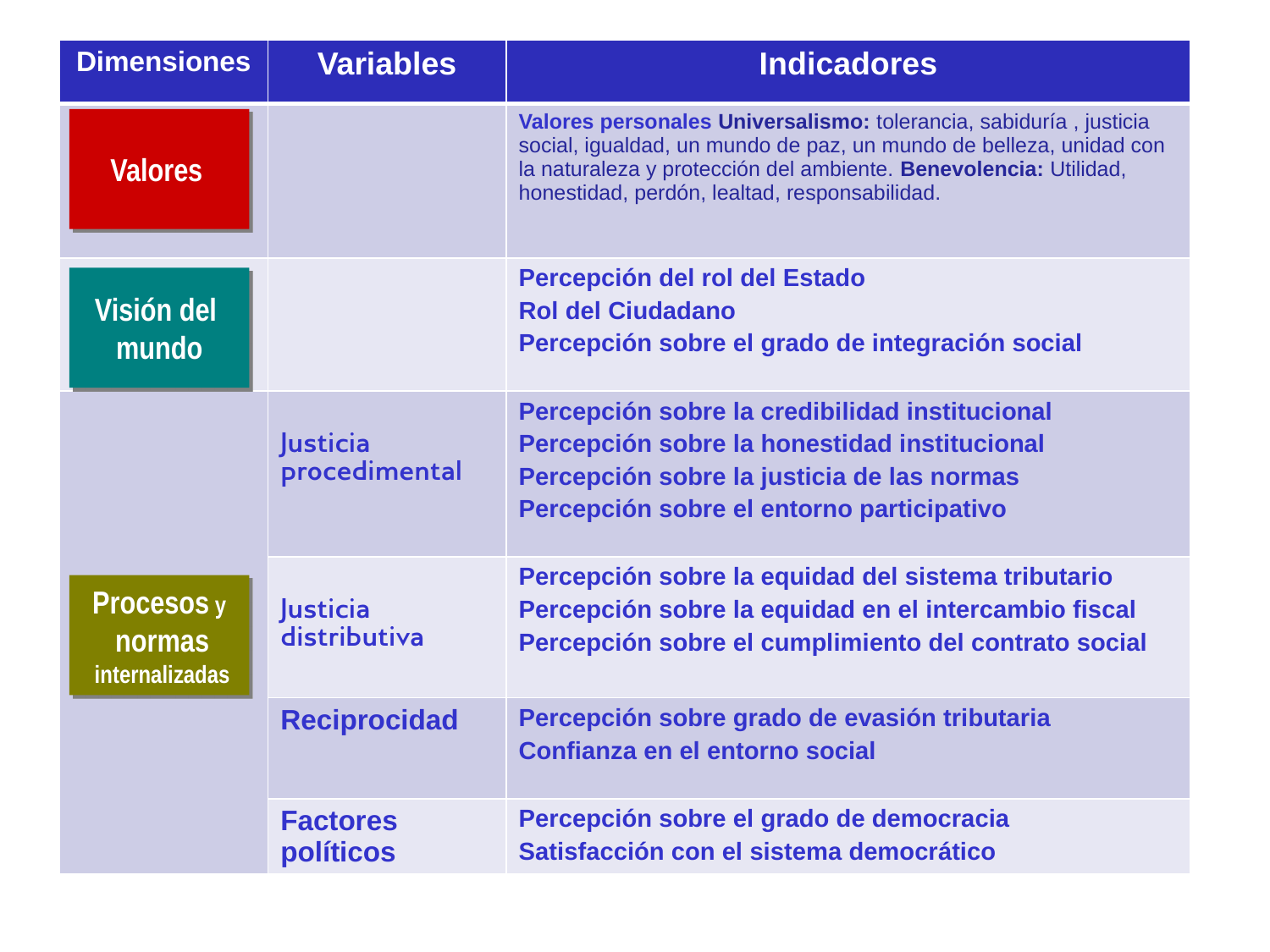

| Dimensiones | Variables | Indicadores |
| --- | --- | --- |
| VALORES |  | Valores personales Universalismo: tolerancia, sabiduría , justicia social, igualdad, un mundo de paz, un mundo de belleza, unidad con la naturaleza y protección del ambiente. Benevolencia: Utilidad, honestidad, perdón, lealtad, responsabilidad. |
| VISION DEL MUNDO |  | Percepción del rol del Estado Rol del Ciudadano Percepción sobre el grado de integración social |
|  | Justicia procedimental | Percepción sobre la credibilidad institucional Percepción sobre la honestidad institucional Percepción sobre la justicia de las normas Percepción sobre el entorno participativo |
|  | Justicia distributiva | Percepción sobre la equidad del sistema tributario Percepción sobre la equidad en el intercambio fiscal Percepción sobre el cumplimiento del contrato social |
|  | Reciprocidad | Percepción sobre grado de evasión tributaria Confianza en el entorno social |
|  | Factores políticos | Percepción sobre el grado de democracia Satisfacción con el sistema democrático |
Valores
Visión del
mundo
Procesos y
 normas
 internalizadas